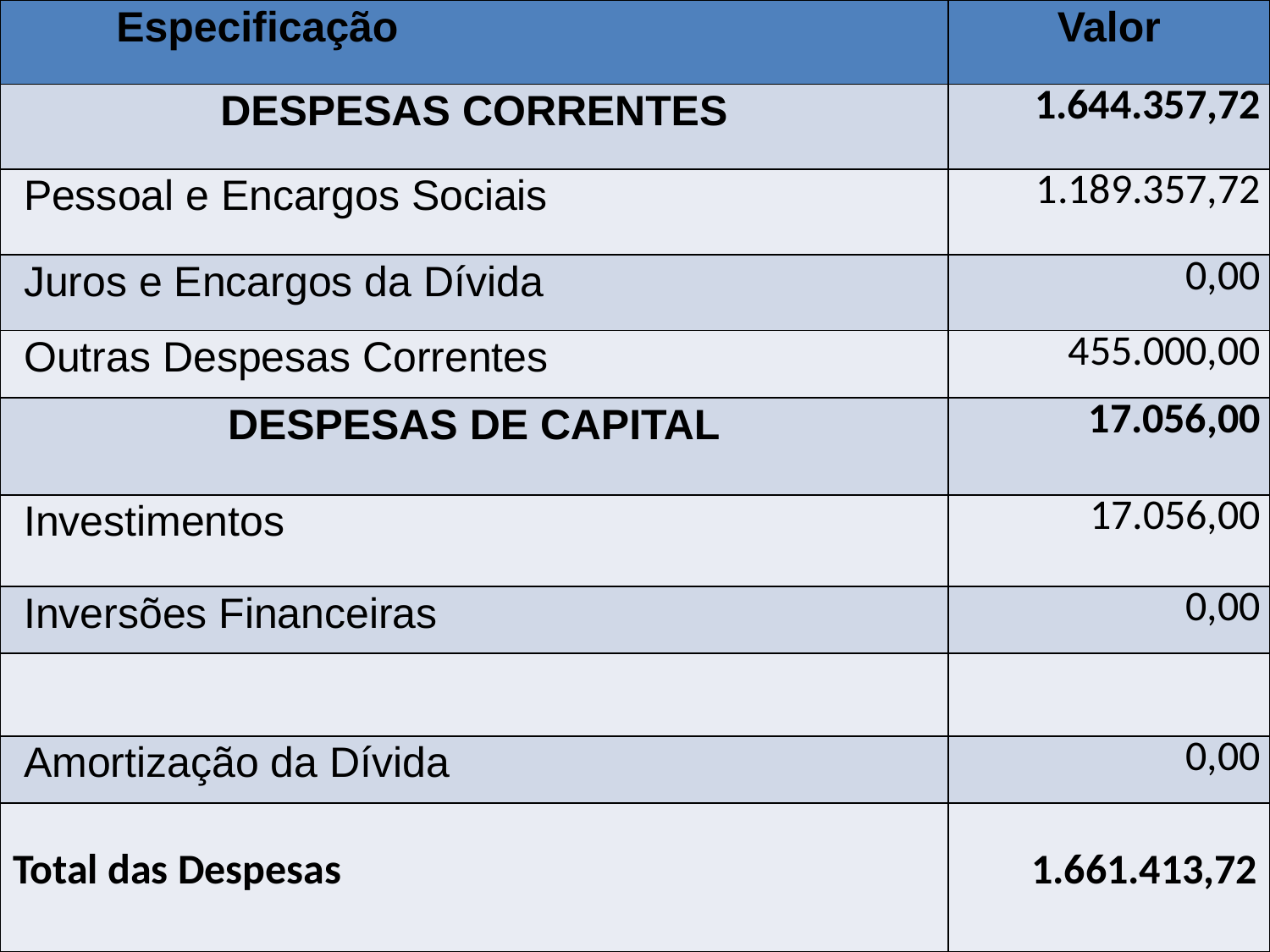

| Especificação | Valor |
| --- | --- |
| DESPESAS CORRENTES | 1.644.357,72 |
| Pessoal e Encargos Sociais | 1.189.357,72 |
| Juros e Encargos da Dívida | 0,00 |
| Outras Despesas Correntes | 455.000,00 |
| DESPESAS DE CAPITAL | 17.056,00 |
| Investimentos | 17.056,00 |
| Inversões Financeiras | 0,00 |
|  |  |
| Amortização da Dívida | 0,00 |
| Total das Despesas | 1.661.413,72 |